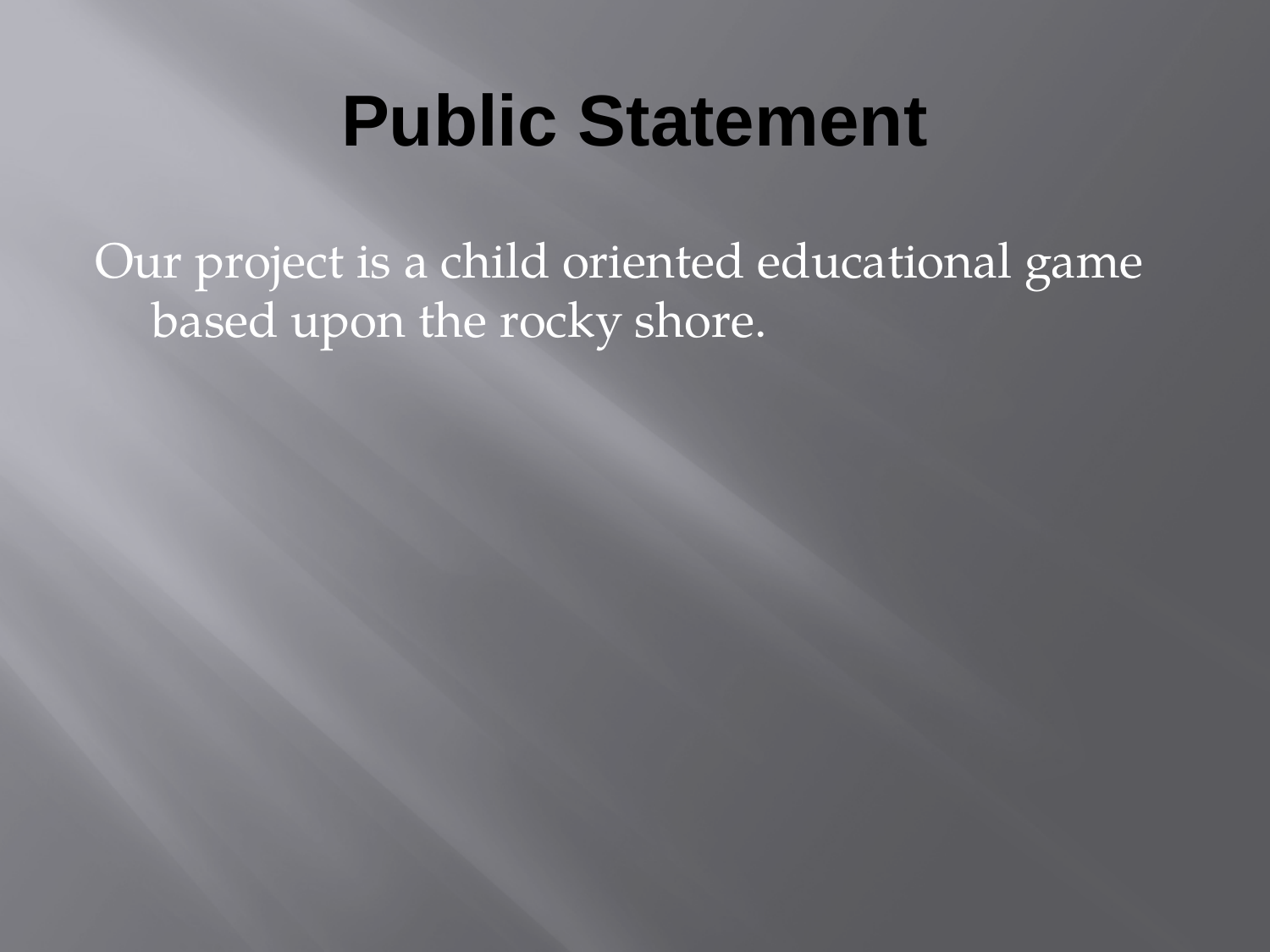

# Public Statement
Our project is a child oriented educational game based upon the rocky shore.